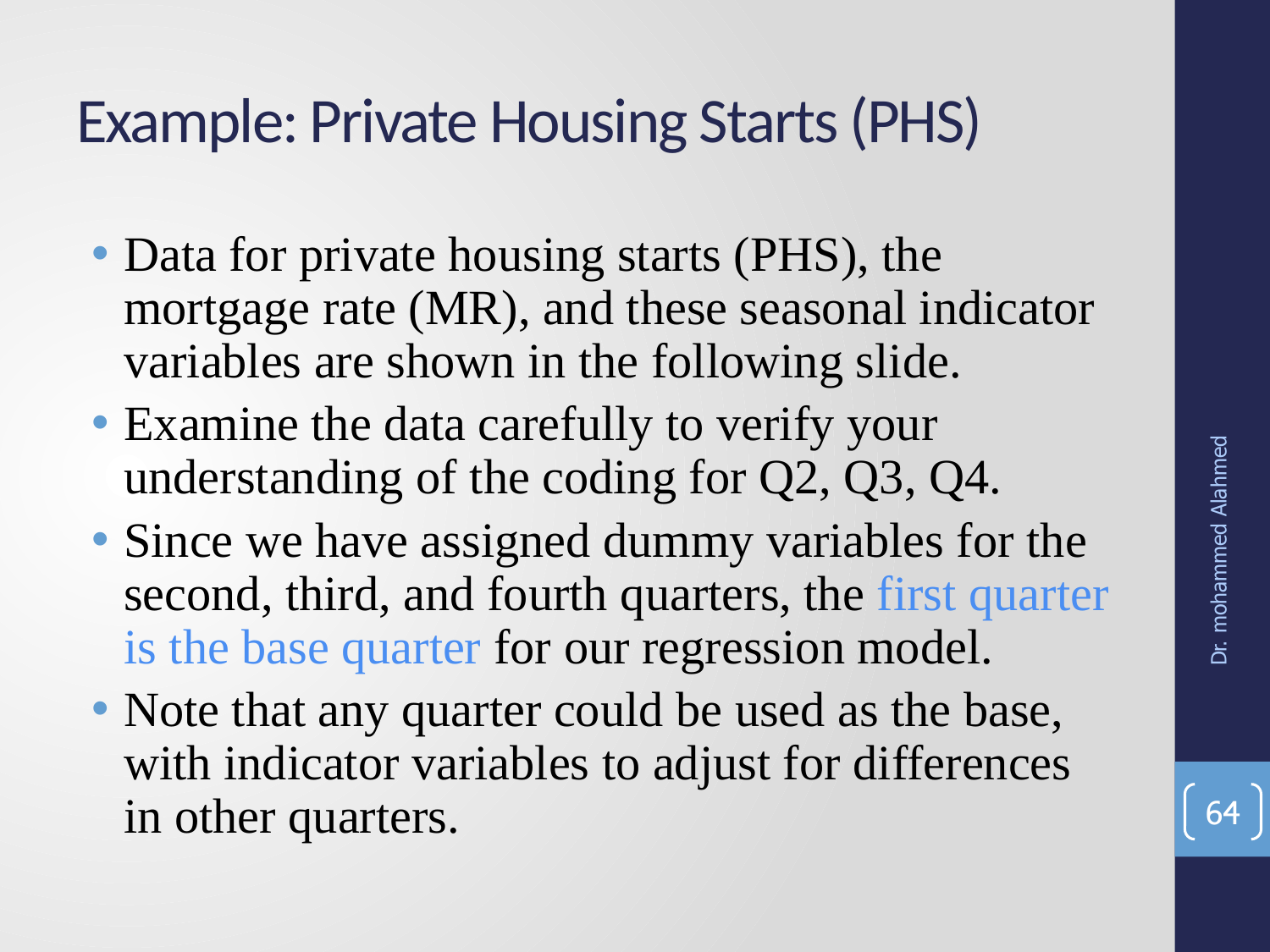

# Example: Private Housing Starts (PHS)
Data for private housing starts (PHS), the mortgage rate (MR), and these seasonal indicator variables are shown in the following slide.
Examine the data carefully to verify your understanding of the coding for Q2, Q3, Q4.
Since we have assigned dummy variables for the second, third, and fourth quarters, the first quarter is the base quarter for our regression model.
Note that any quarter could be used as the base, with indicator variables to adjust for differences in other quarters.
Dr. mohammed Alahmed
64